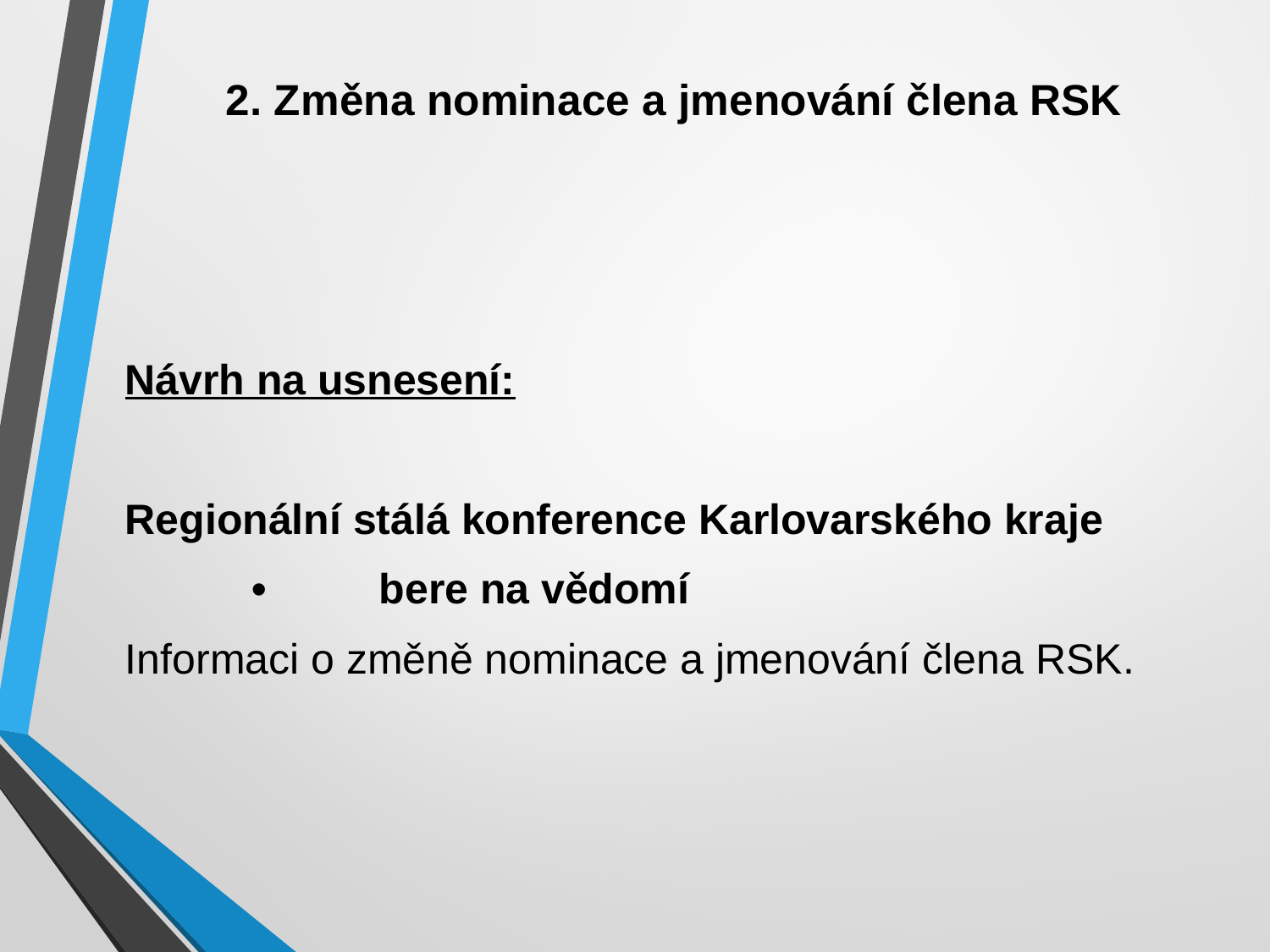

# 2. Změna nominace a jmenování člena RSK

Návrh na usnesení:

Regionální stálá konference Karlovarského kraje
	•	bere na vědomí
Informaci o změně nominace a jmenování člena RSK.